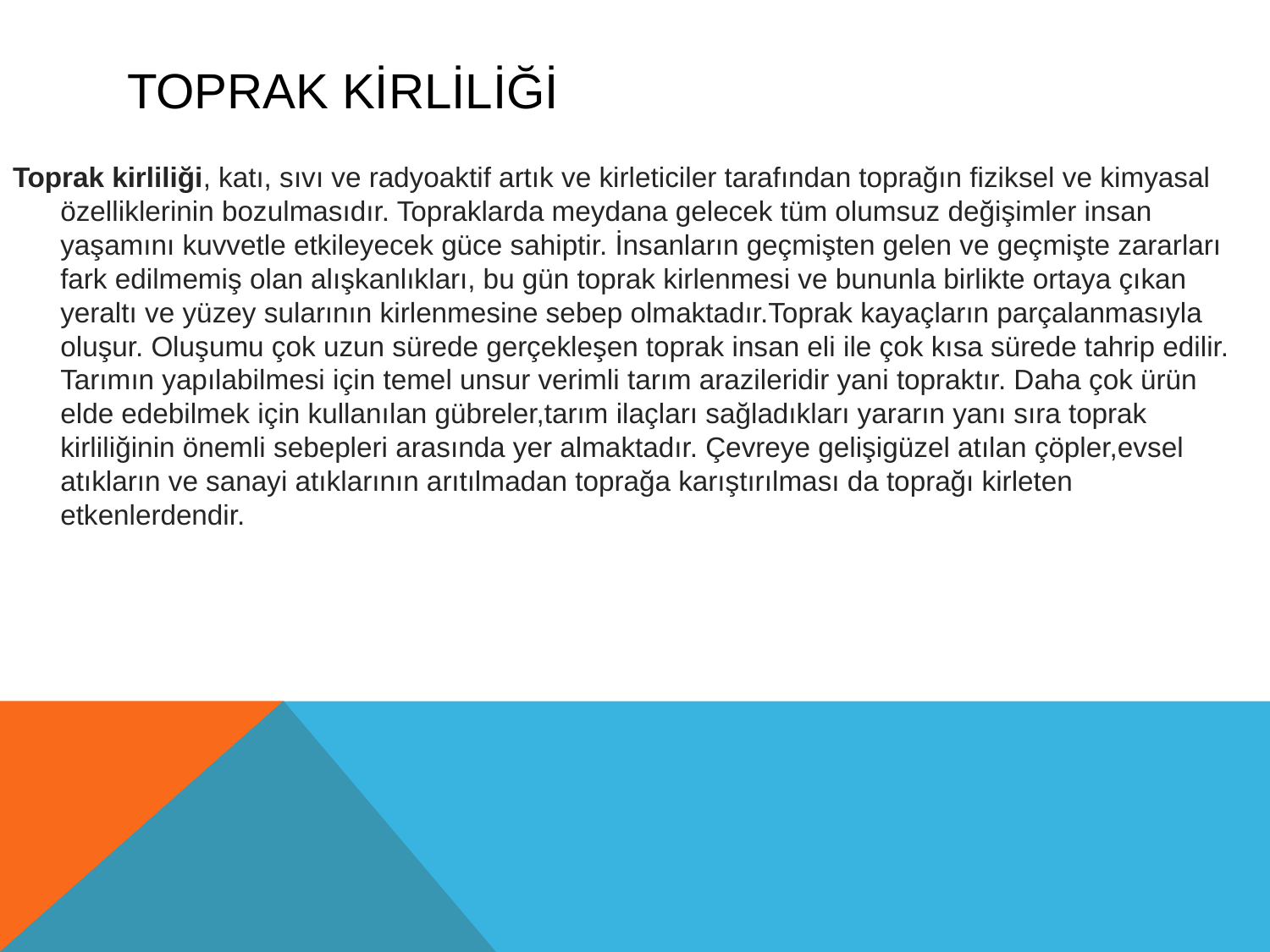

# TOPRAK KİRLİLİĞİ
Toprak kirliliği, katı, sıvı ve radyoaktif artık ve kirleticiler tarafından toprağın fiziksel ve kimyasal özelliklerinin bozulmasıdır. Topraklarda meydana gelecek tüm olumsuz değişimler insan yaşamını kuvvetle etkileyecek güce sahiptir. İnsanların geçmişten gelen ve geçmişte zararları fark edilmemiş olan alışkanlıkları, bu gün toprak kirlenmesi ve bununla birlikte ortaya çıkan yeraltı ve yüzey sularının kirlenmesine sebep olmaktadır.Toprak kayaçların parçalanmasıyla oluşur. Oluşumu çok uzun sürede gerçekleşen toprak insan eli ile çok kısa sürede tahrip edilir. Tarımın yapılabilmesi için temel unsur verimli tarım arazileridir yani topraktır. Daha çok ürün elde edebilmek için kullanılan gübreler,tarım ilaçları sağladıkları yararın yanı sıra toprak kirliliğinin önemli sebepleri arasında yer almaktadır. Çevreye gelişigüzel atılan çöpler,evsel atıkların ve sanayi atıklarının arıtılmadan toprağa karıştırılması da toprağı kirleten etkenlerdendir.